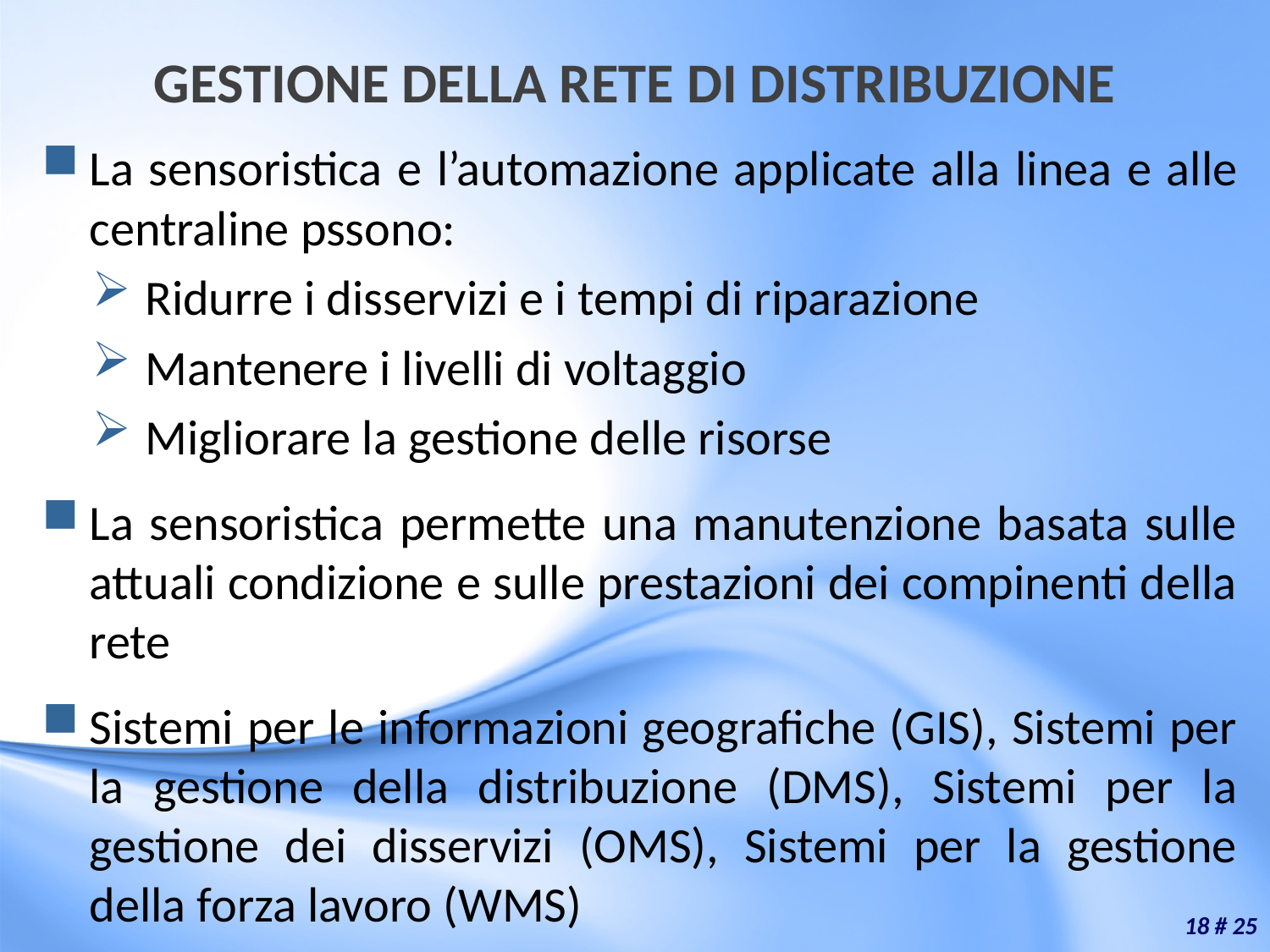

# GESTIONE DELLA RETE DI DISTRIBUZIONE
La sensoristica e l’automazione applicate alla linea e alle centraline pssono:
Ridurre i disservizi e i tempi di riparazione
Mantenere i livelli di voltaggio
Migliorare la gestione delle risorse
La sensoristica permette una manutenzione basata sulle attuali condizione e sulle prestazioni dei compinenti della rete
Sistemi per le informazioni geografiche (GIS), Sistemi per la gestione della distribuzione (DMS), Sistemi per la gestione dei disservizi (OMS), Sistemi per la gestione della forza lavoro (WMS)
18 # 25